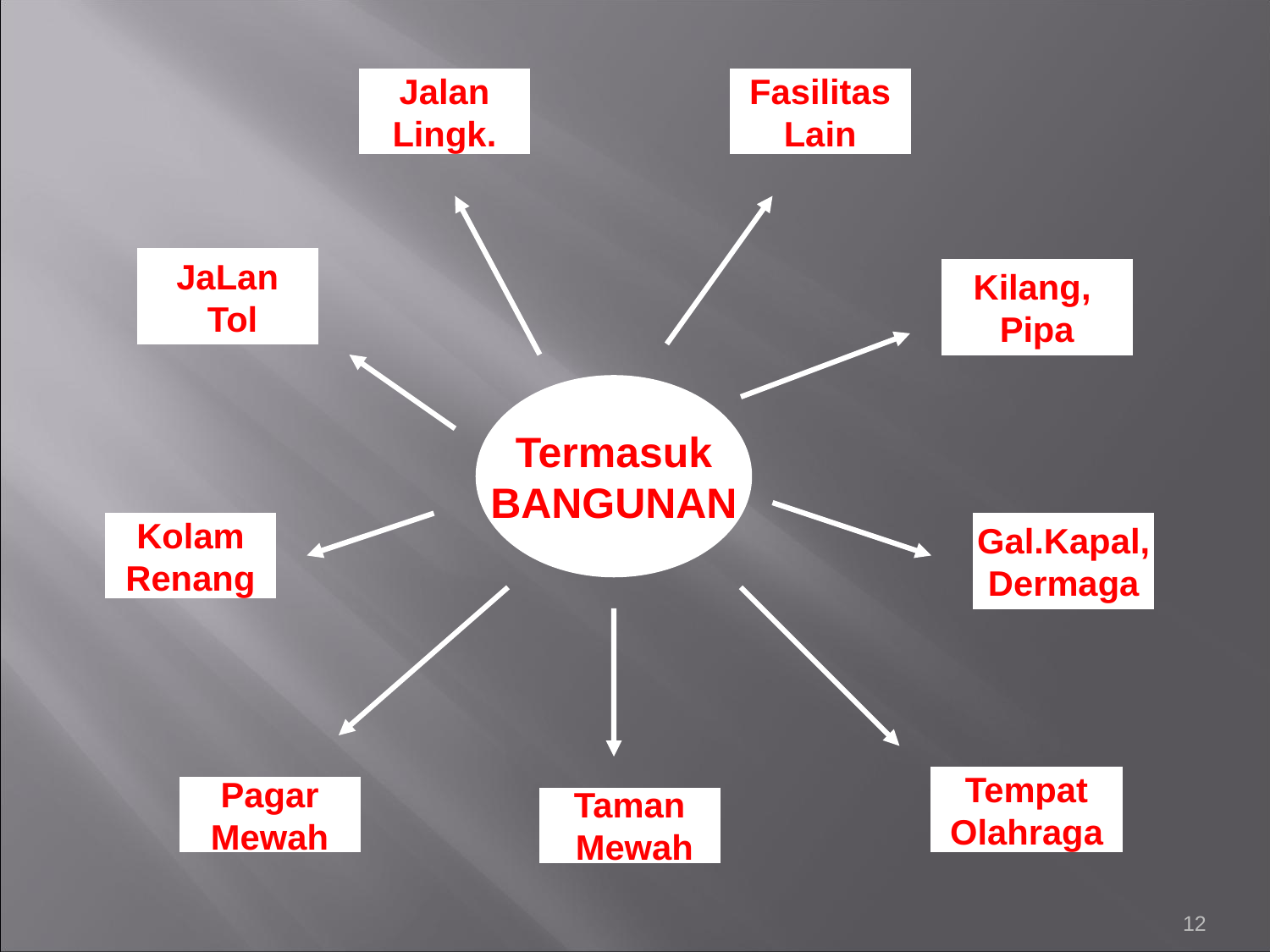

Jalan
Lingk.
Fasilitas
Lain

JaLan
 Tol
Kilang,
Pipa

Termasuk
BANGUNAN

Kolam
Renang

Gal.Kapal,
Dermaga

Tempat
Olahraga
Pagar
Mewah
Taman
 Mewah
12